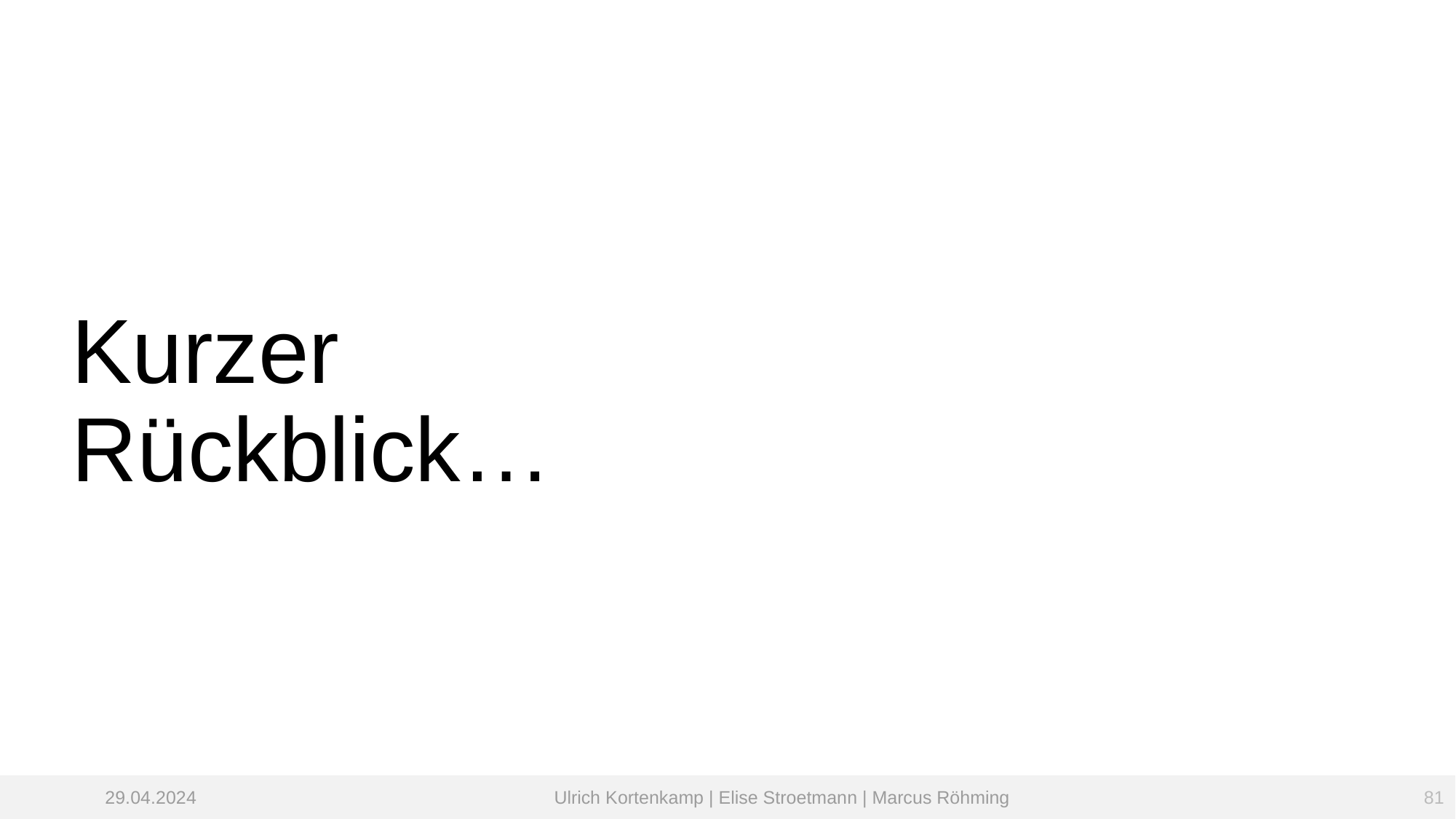

# Kurzer Rückblick…
29.04.2024
Ulrich Kortenkamp | Elise Stroetmann | Marcus Röhming
81